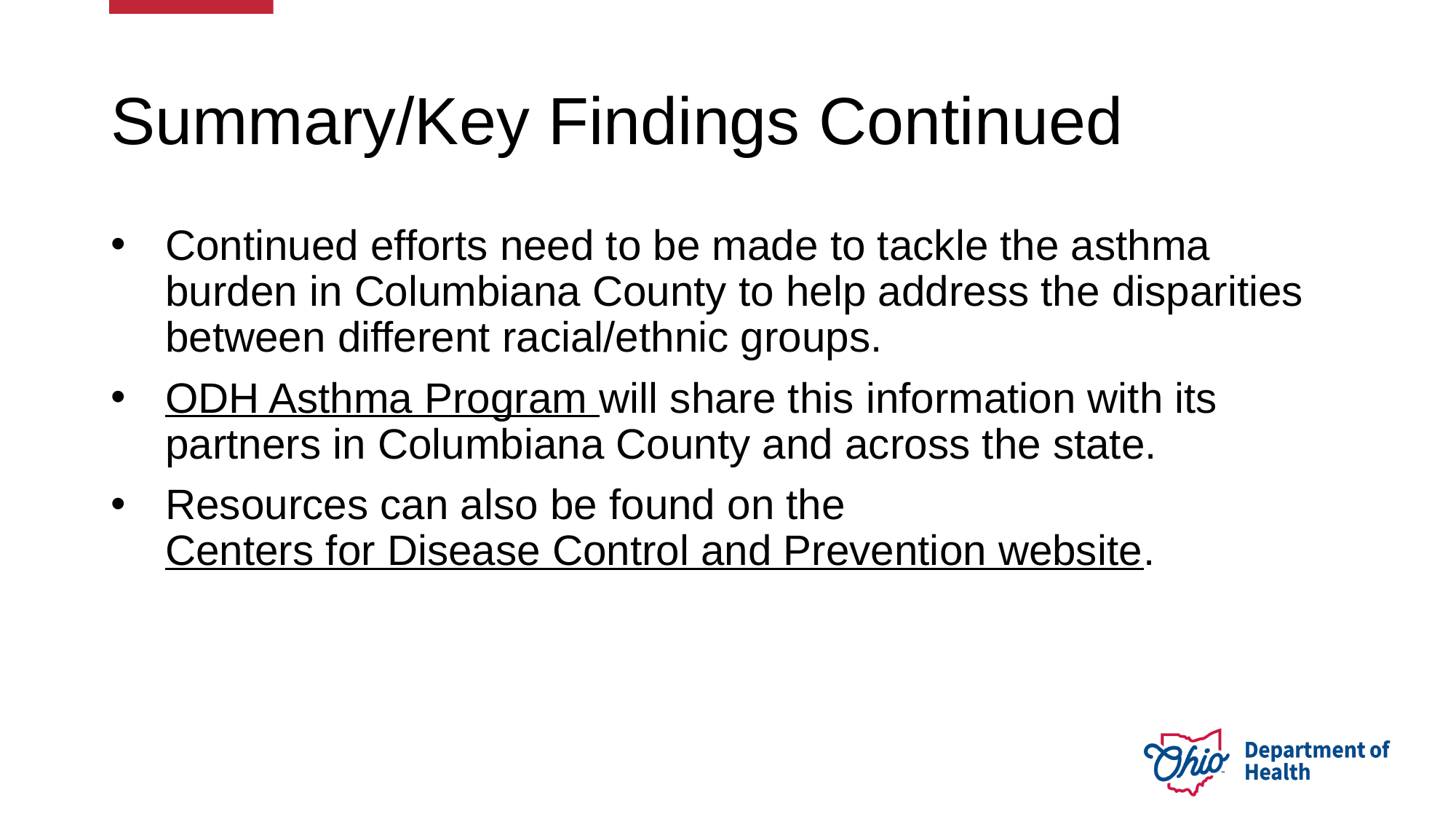

# Summary/Key Findings Continued
Continued efforts need to be made to tackle the asthma burden in Columbiana County to help address the disparities between different racial/ethnic groups.
ODH Asthma Program will share this information with its partners in Columbiana County and across the state.
Resources can also be found on the Centers for Disease Control and Prevention website.